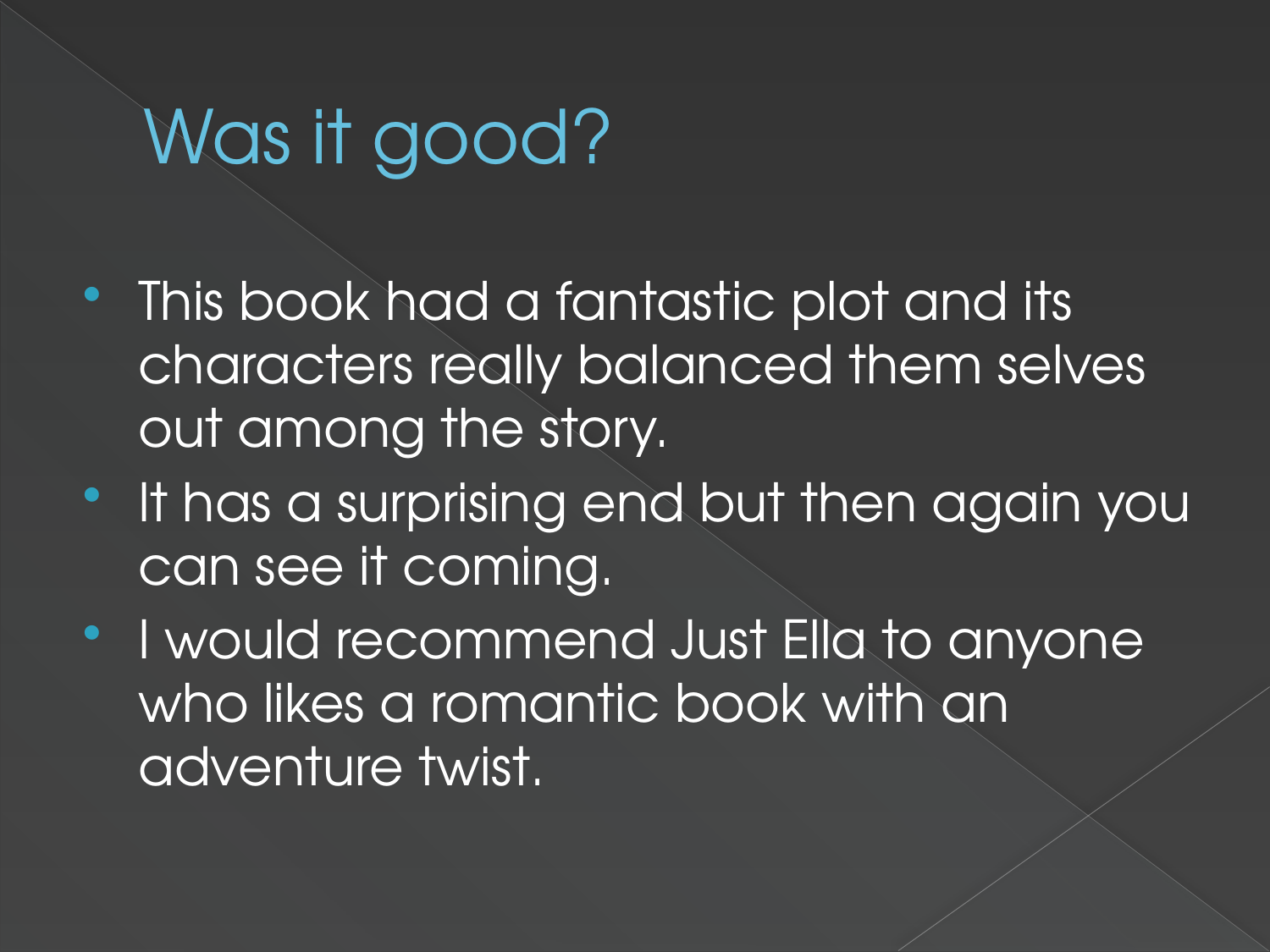

# Was it good?
This book had a fantastic plot and its characters really balanced them selves out among the story.
It has a surprising end but then again you can see it coming.
I would recommend Just Ella to anyone who likes a romantic book with an adventure twist.